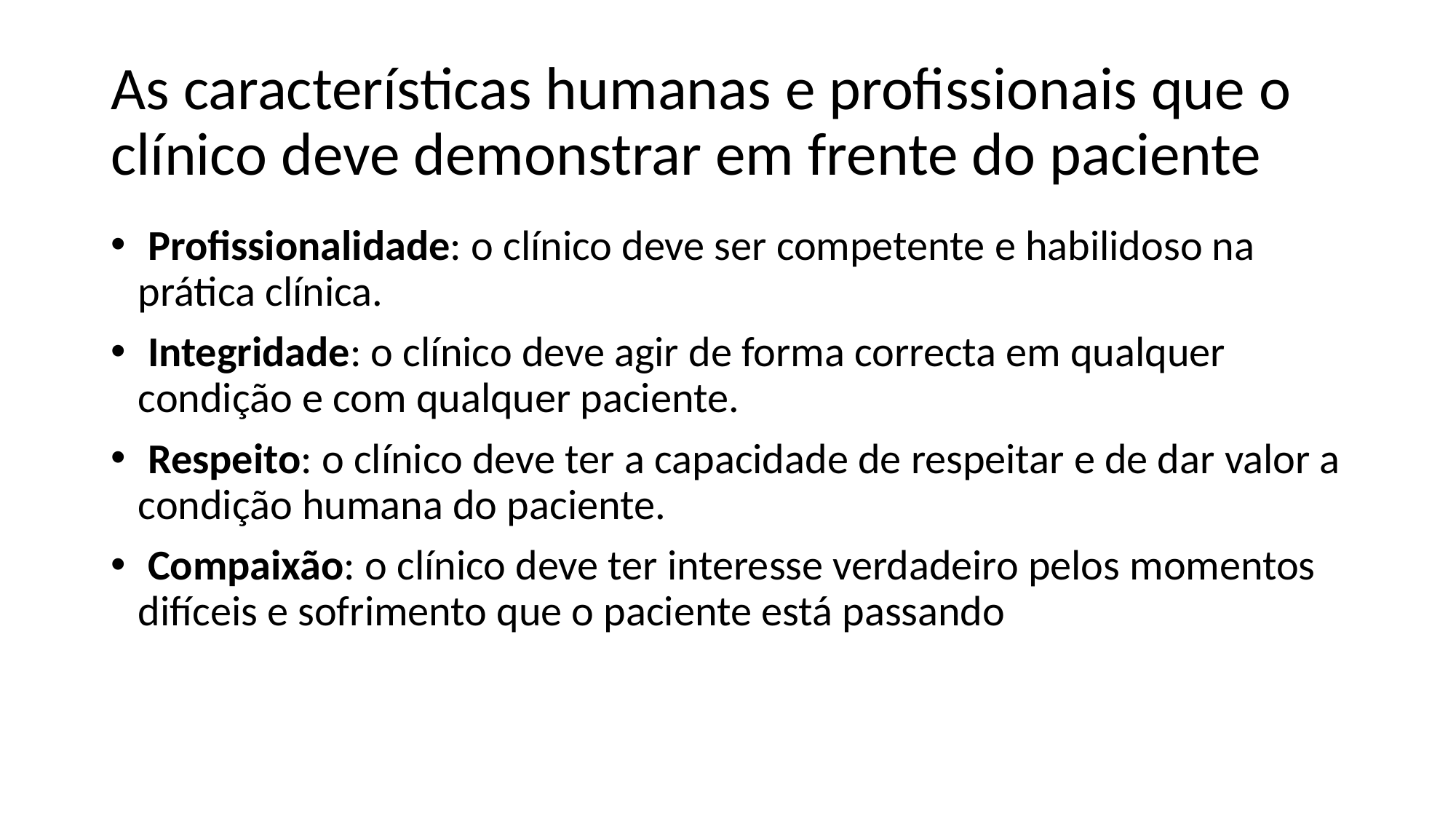

# As características humanas e profissionais que o clínico deve demonstrar em frente do paciente
 Profissionalidade: o clínico deve ser competente e habilidoso na prática clínica.
 Integridade: o clínico deve agir de forma correcta em qualquer condição e com qualquer paciente.
 Respeito: o clínico deve ter a capacidade de respeitar e de dar valor a condição humana do paciente.
 Compaixão: o clínico deve ter interesse verdadeiro pelos momentos difíceis e sofrimento que o paciente está passando